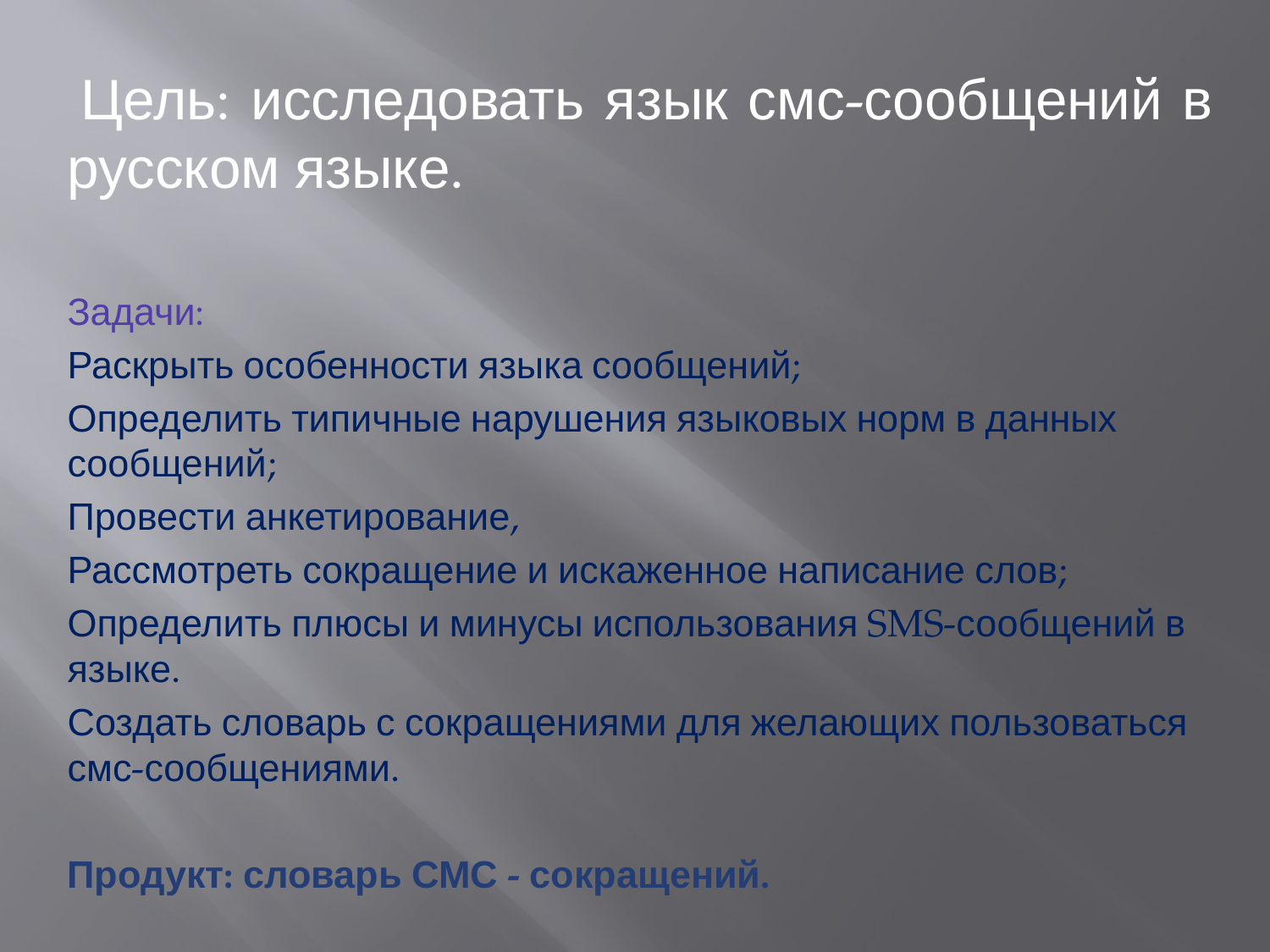

Цель: исследовать язык смс-сообщений в русском языке.

Задачи:
Раскрыть особенности языка сообщений;
Определить типичные нарушения языковых норм в данных сообщений;
Провести анкетирование,
Рассмотреть сокращение и искаженное написание слов;
Определить плюсы и минусы использования SMS-сообщений в языке.
Создать словарь с сокращениями для желающих пользоваться смс-сообщениями.

Продукт: словарь СМС - сокращений.